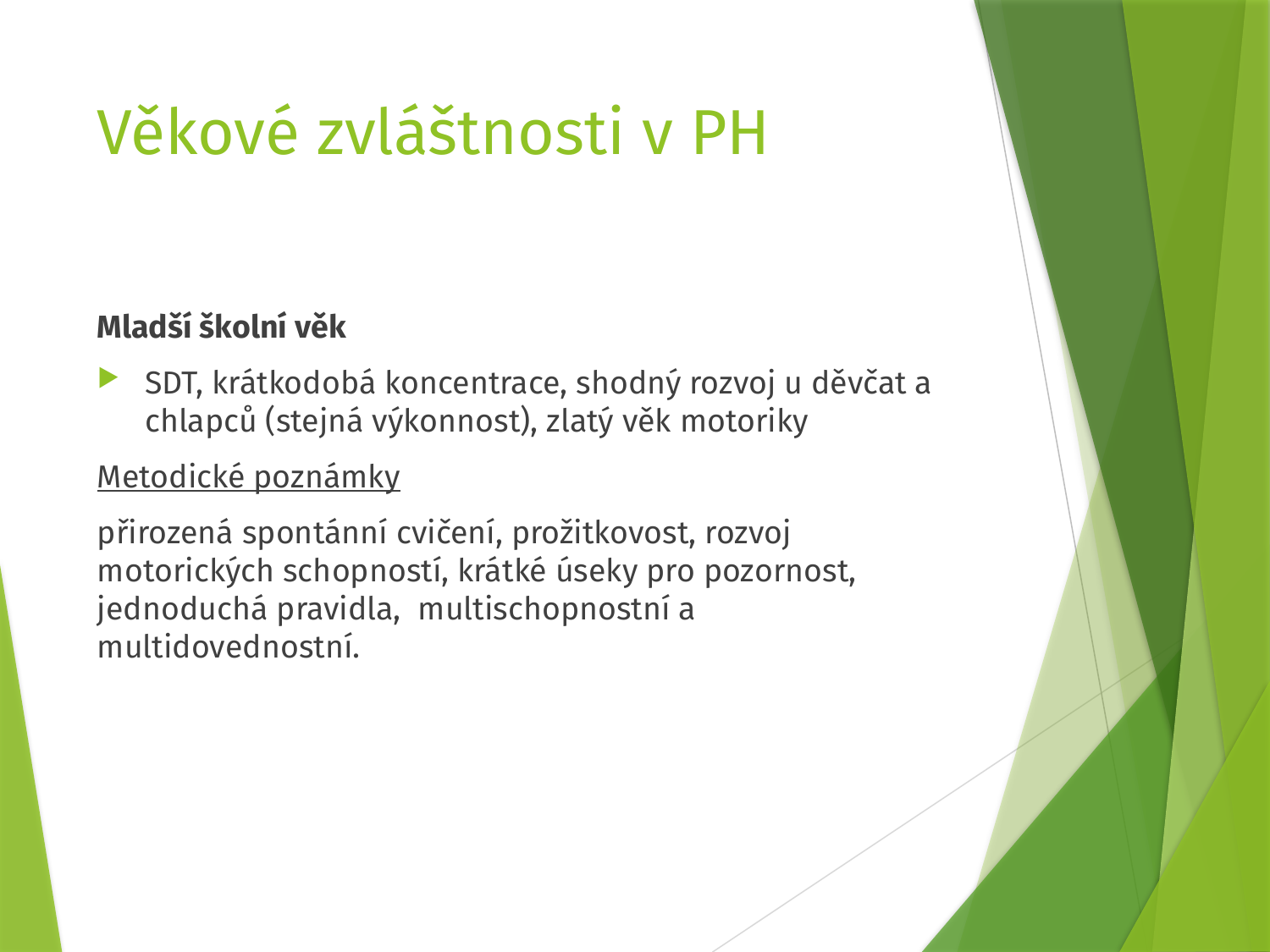

# Věkové zvláštnosti v PH
Mladší školní věk
SDT, krátkodobá koncentrace, shodný rozvoj u děvčat a chlapců (stejná výkonnost), zlatý věk motoriky
Metodické poznámky
přirozená spontánní cvičení, prožitkovost, rozvoj motorických schopností, krátké úseky pro pozornost, jednoduchá pravidla,  multischopnostní a multidovednostní.